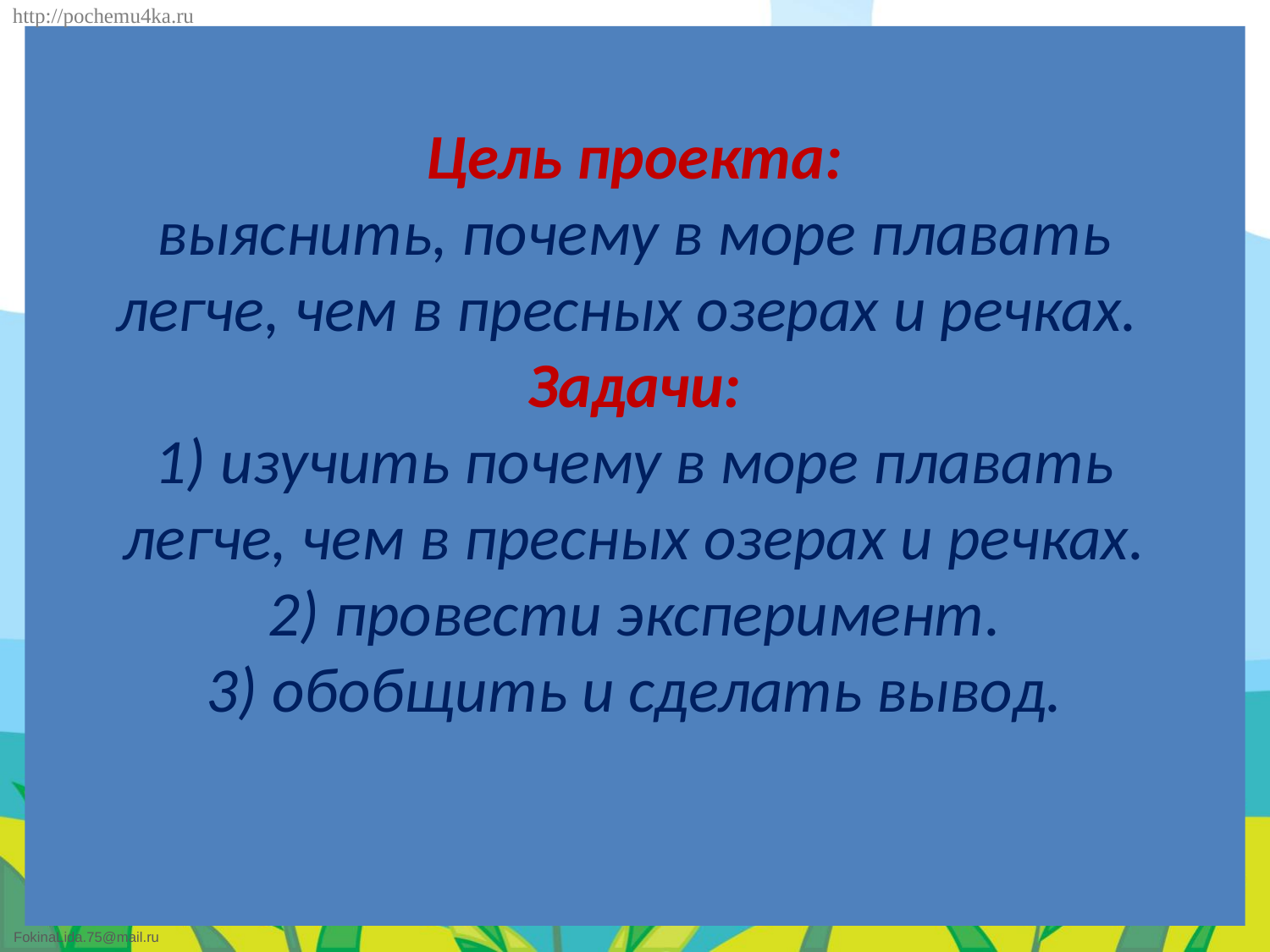

http://pochemu4ka.ru

# Цель проекта: выяснить, почему в море плавать легче, чем в пресных озерах и речках. Задачи: 1) изучить почему в море плавать легче, чем в пресных озерах и речках. 2) провести эксперимент. 3) обобщить и сделать вывод.